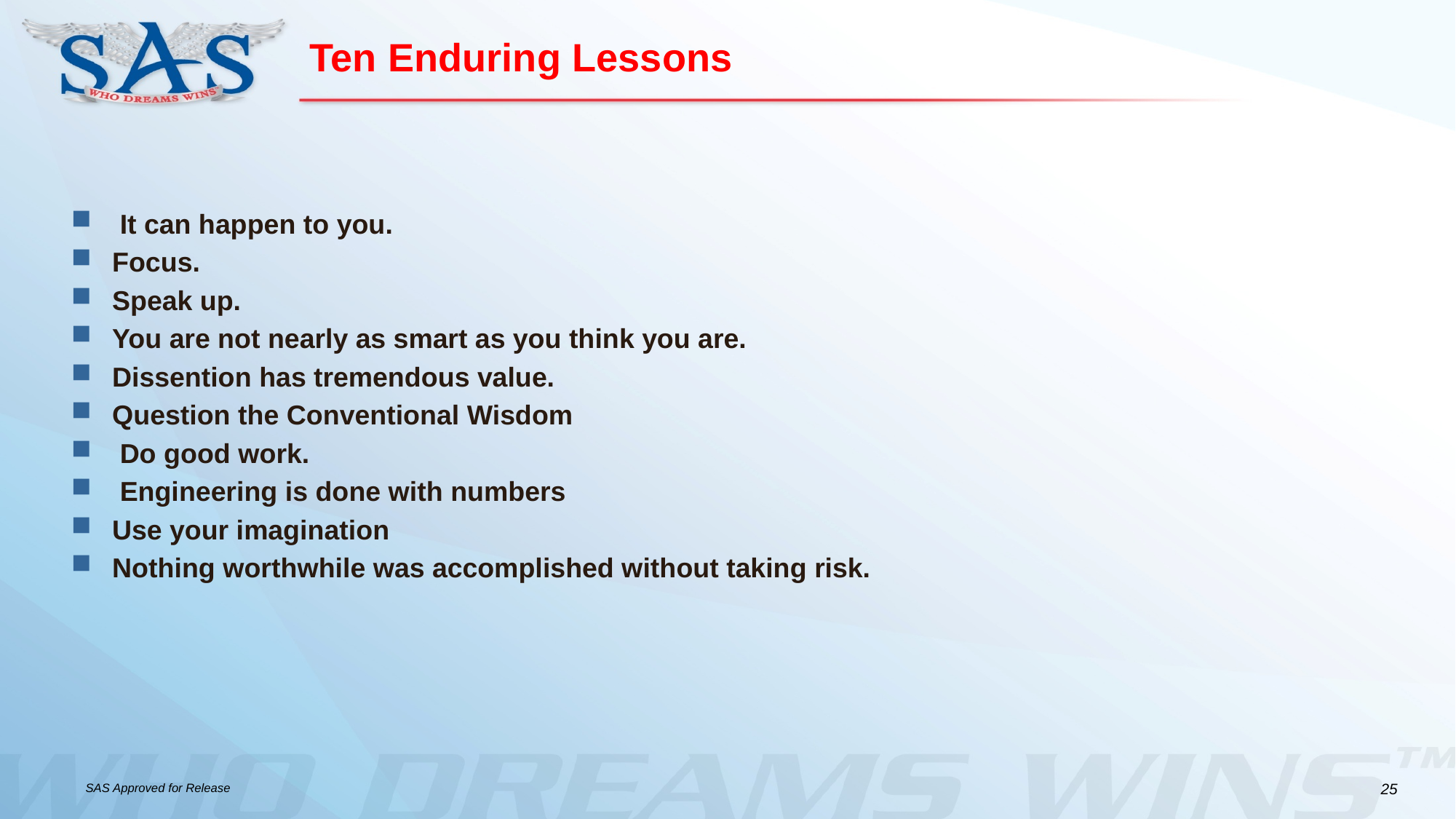

# Ten Enduring Lessons

 It can happen to you.
Focus.
Speak up.
You are not nearly as smart as you think you are.
Dissention has tremendous value.
Question the Conventional Wisdom
 Do good work.
 Engineering is done with numbers
Use your imagination
Nothing worthwhile was accomplished without taking risk.

25